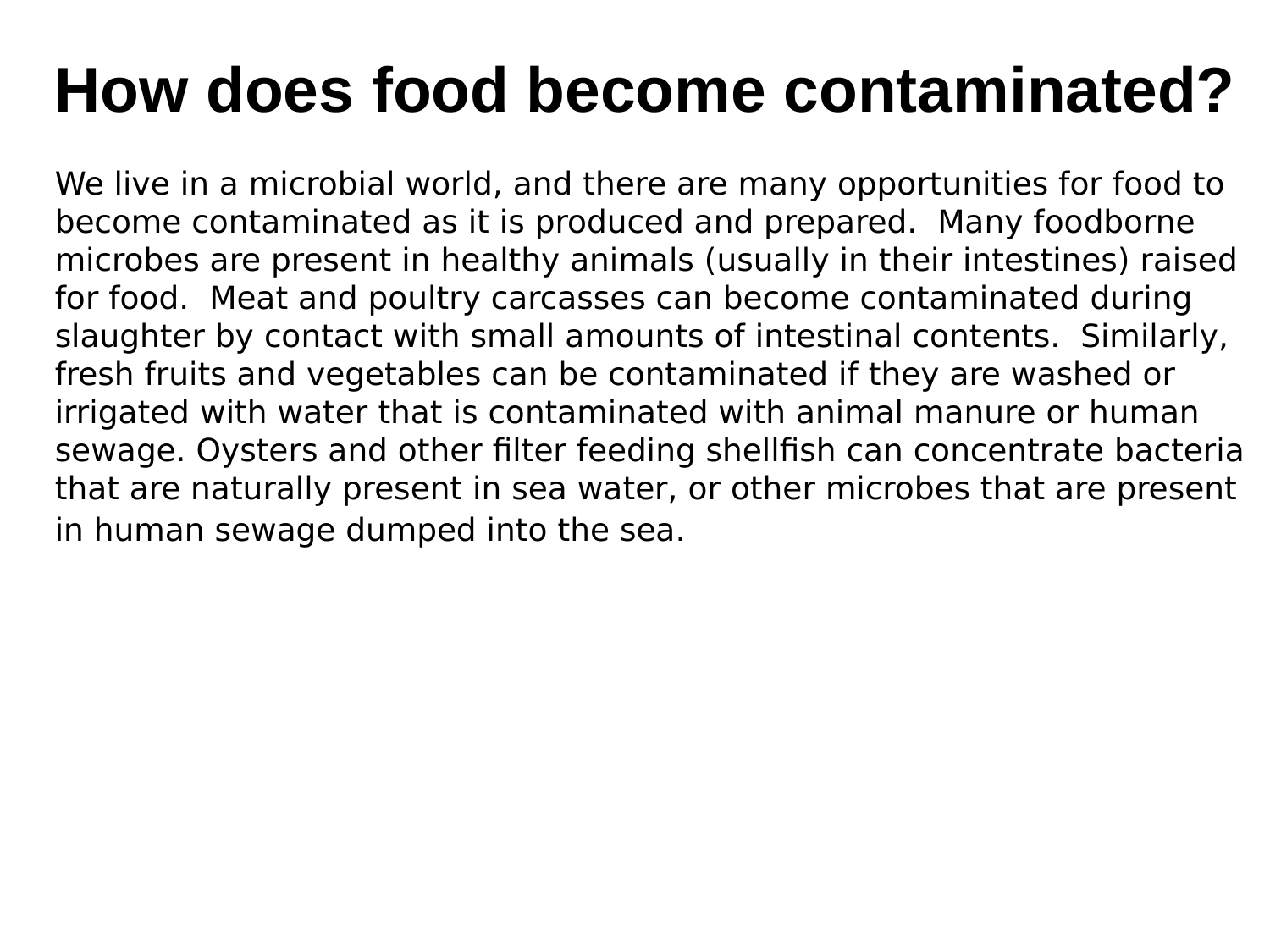

How does food become contaminated?

We live in a microbial world, and there are many opportunities for food to become contaminated as it is produced and prepared.  Many foodborne microbes are present in healthy animals (usually in their intestines) raised for food.  Meat and poultry carcasses can become contaminated during slaughter by contact with small amounts of intestinal contents.  Similarly, fresh fruits and vegetables can be contaminated if they are washed or irrigated with water that is contaminated with animal manure or human sewage. Oysters and other filter feeding shellfish can concentrate bacteria that are naturally present in sea water, or other microbes that are present in human sewage dumped into the sea.